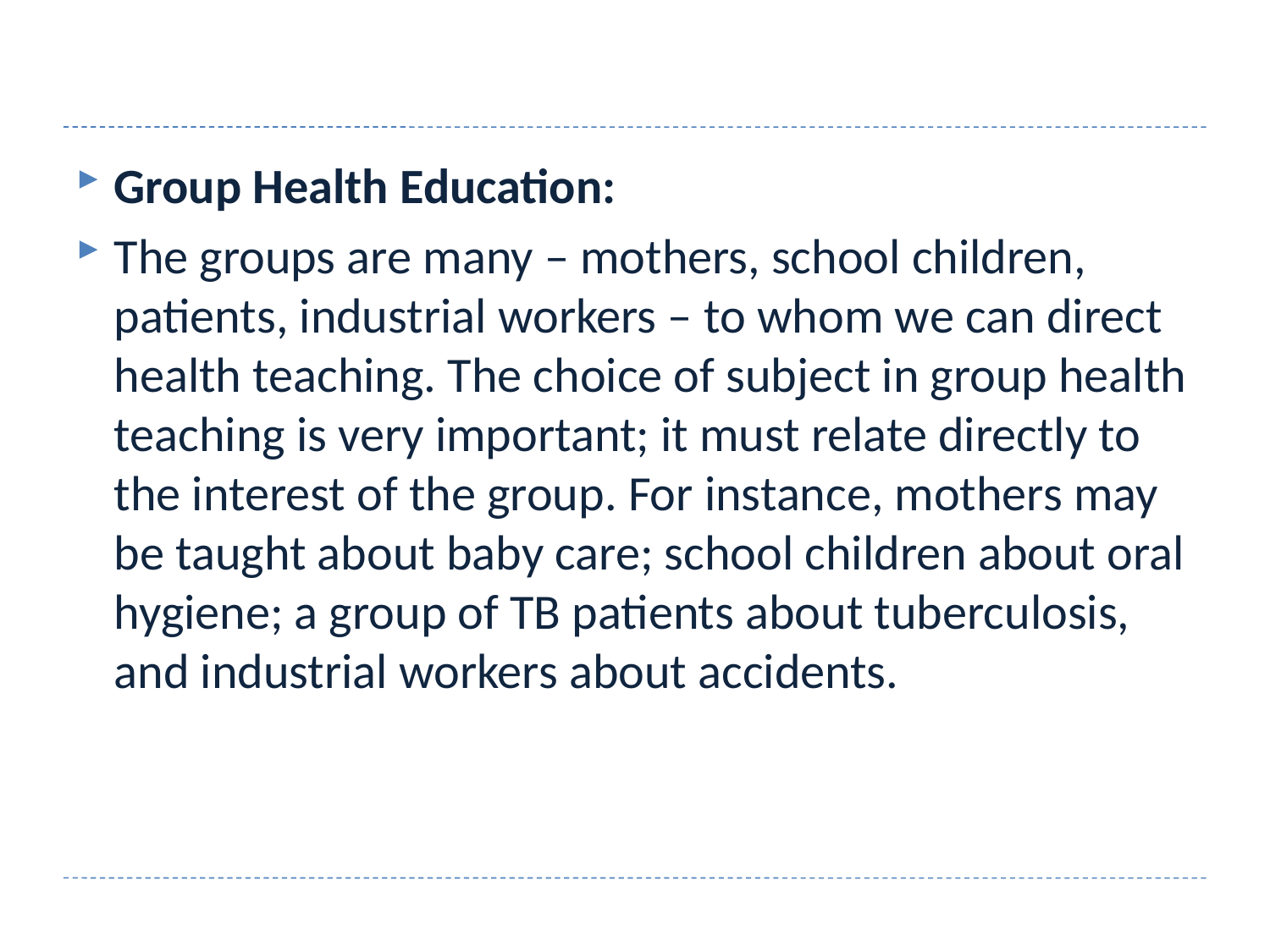

#
Group Health Education:
The groups are many – mothers, school children, patients, industrial workers – to whom we can direct health teaching. The choice of subject in group health teaching is very important; it must relate directly to the interest of the group. For instance, mothers may be taught about baby care; school children about oral hygiene; a group of TB patients about tuberculosis, and industrial workers about accidents.